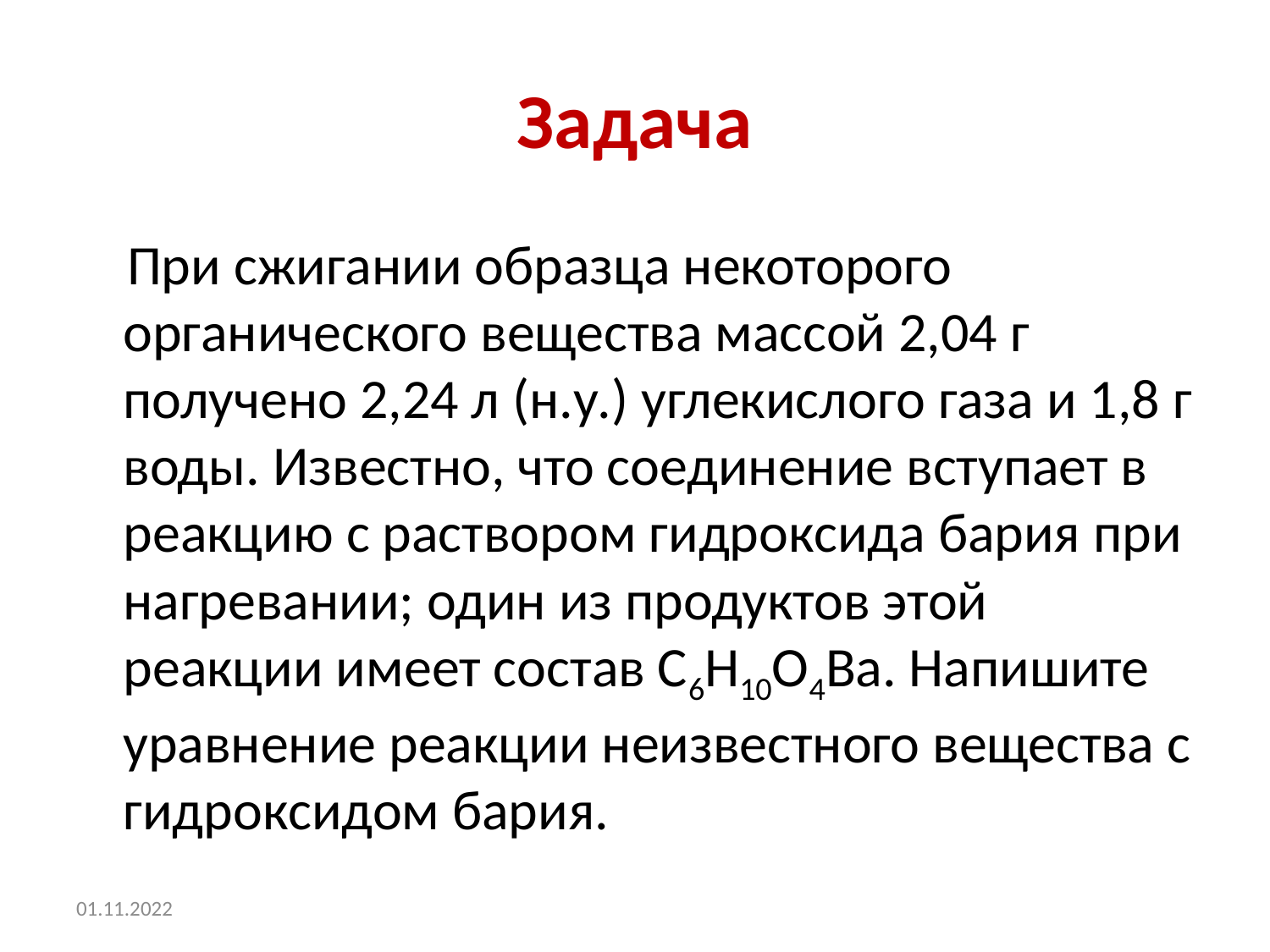

# Задача
    При сжигании образца некоторого органического вещества массой 2,04 г получено 2,24 л (н.у.) углекислого газа и 1,8 г воды. Известно, что соединение вступает в реакцию с раствором гидроксида бария при нагревании; один из продуктов этой реакции имеет состав С6Н10О4Ва. Напишите уравнение реакции неизвестного вещества с гидроксидом бария.
01.11.2022